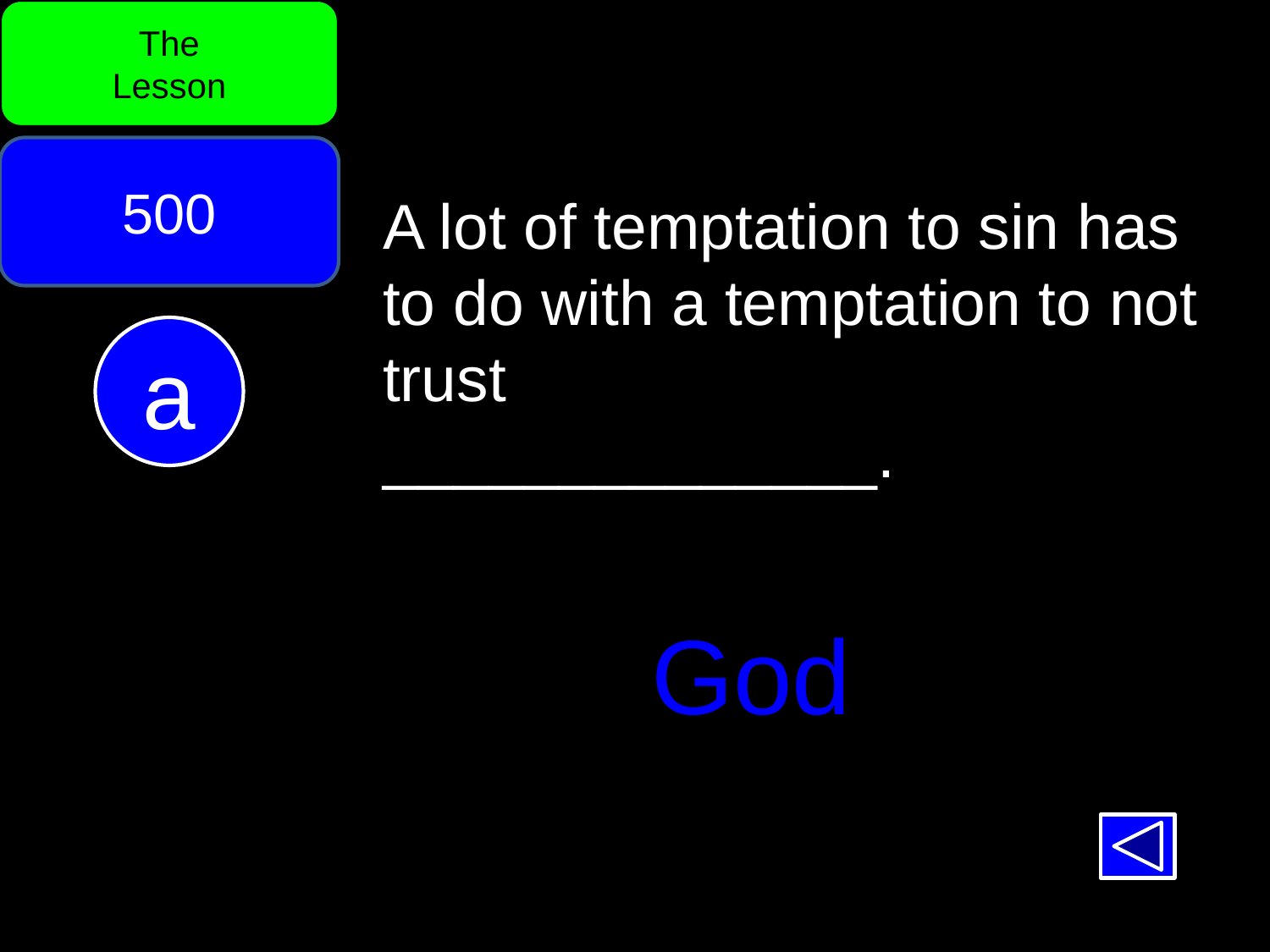

The
Lesson
500
A lot of temptation to sin has to do with a temptation to not trust
______________.
a
God